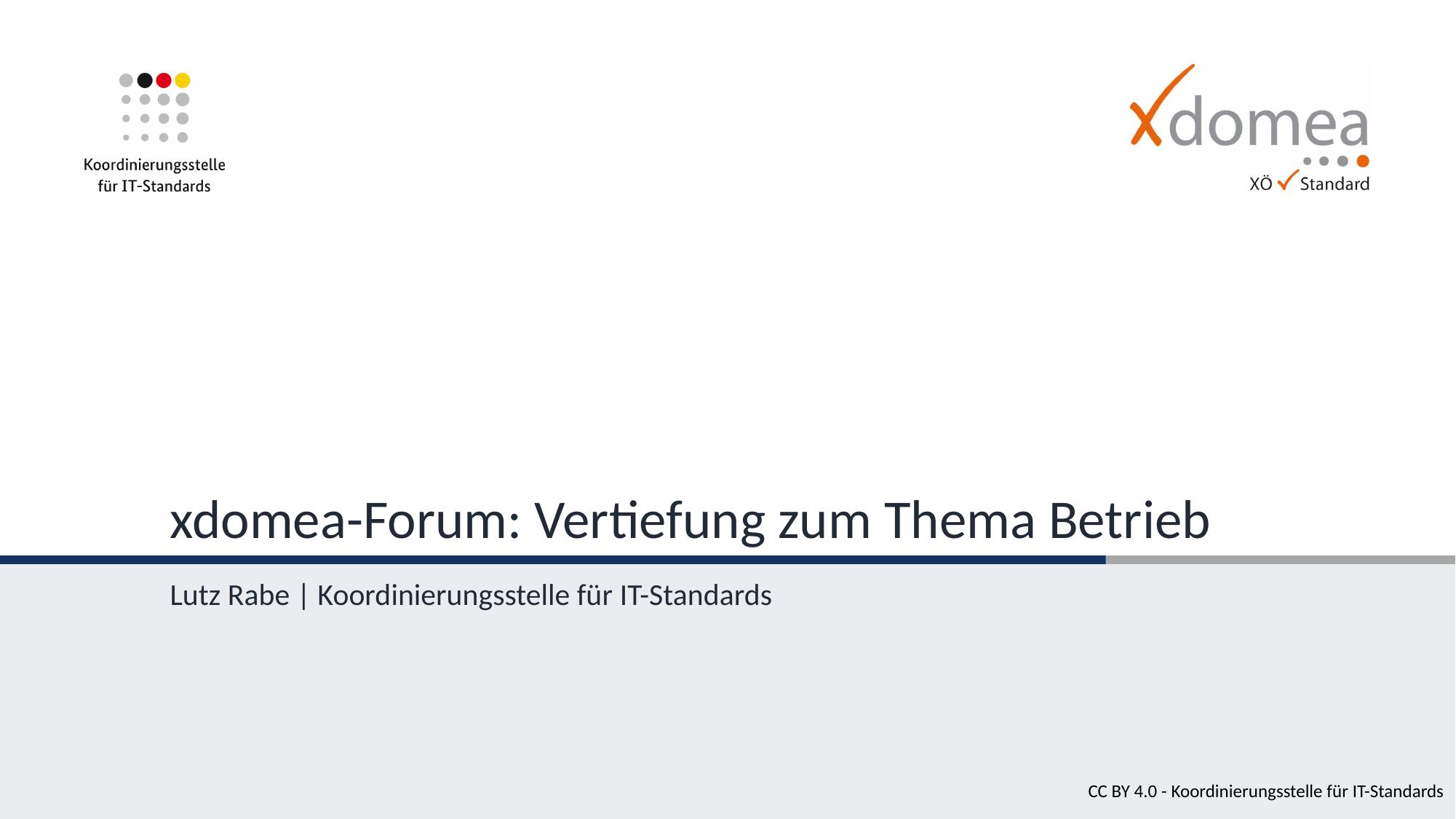

# xdomea-Forum: Vertiefung zum Thema Betrieb
Lutz Rabe | Koordinierungsstelle für IT-Standards

CC BY 4.0 - Koordinierungsstelle für IT-Standards